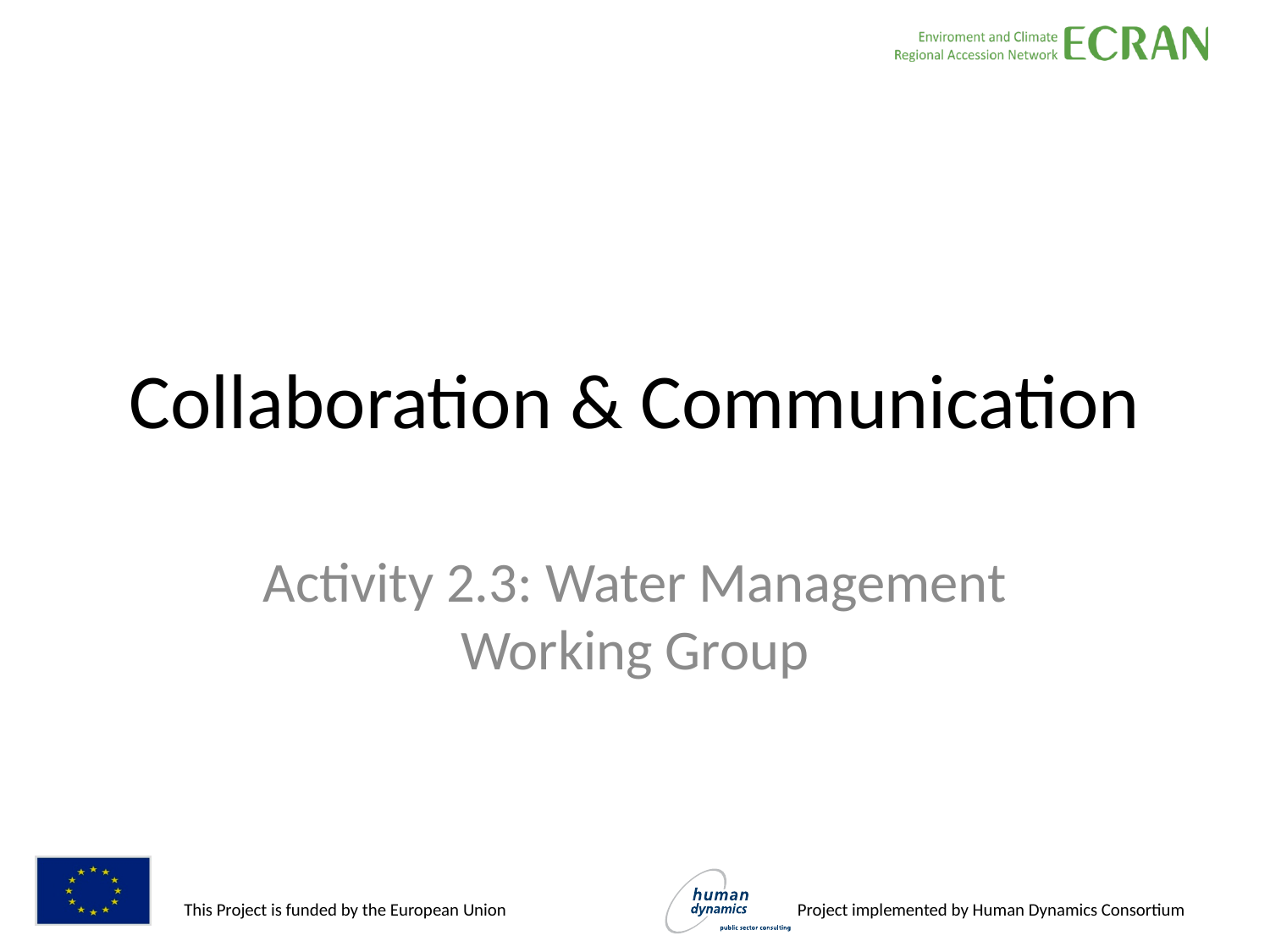

# Collaboration & Communication
Activity 2.3: Water Management Working Group